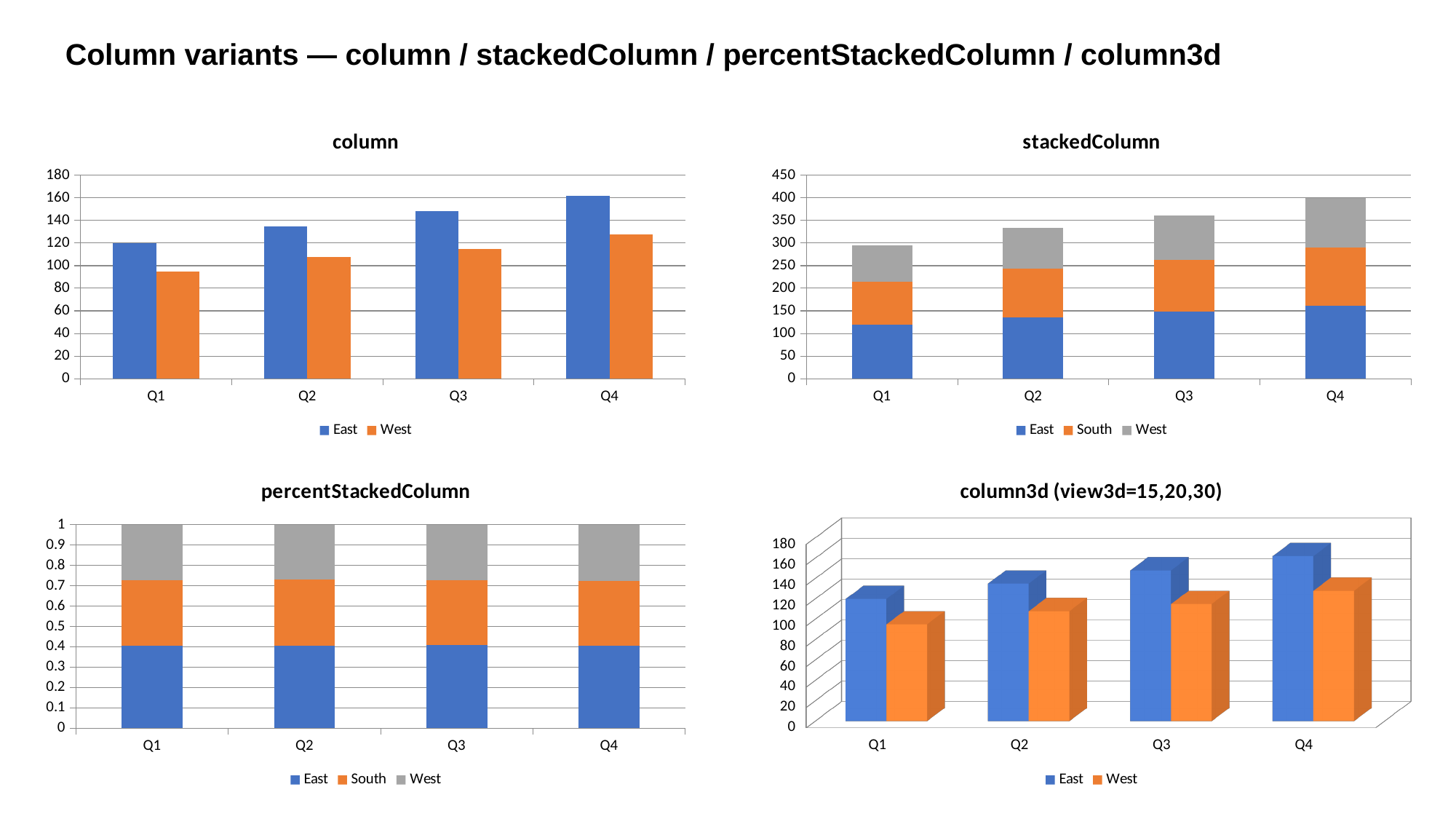

Column variants — column / stackedColumn / percentStackedColumn / column3d

### Chart: column

| Category |  |  |
|---|---|---|
| Q1 | 120.0 | 95.0 |
| Q2 | 135.0 | 108.0 |
| Q3 | 148.0 | 115.0 |
| Q4 | 162.0 | 128.0 |

### Chart: stackedColumn

| Category |  |  |  |
|---|---|---|---|
| Q1 | 120.0 | 95.0 | 80.0 |
| Q2 | 135.0 | 108.0 | 90.0 |
| Q3 | 148.0 | 115.0 | 98.0 |
| Q4 | 162.0 | 128.0 | 110.0 |

### Chart: percentStackedColumn

| Category |  |  |  |
|---|---|---|---|
| Q1 | 120.0 | 95.0 | 80.0 |
| Q2 | 135.0 | 108.0 | 90.0 |
| Q3 | 148.0 | 115.0 | 98.0 |
| Q4 | 162.0 | 128.0 | 110.0 |

[unsupported chart]